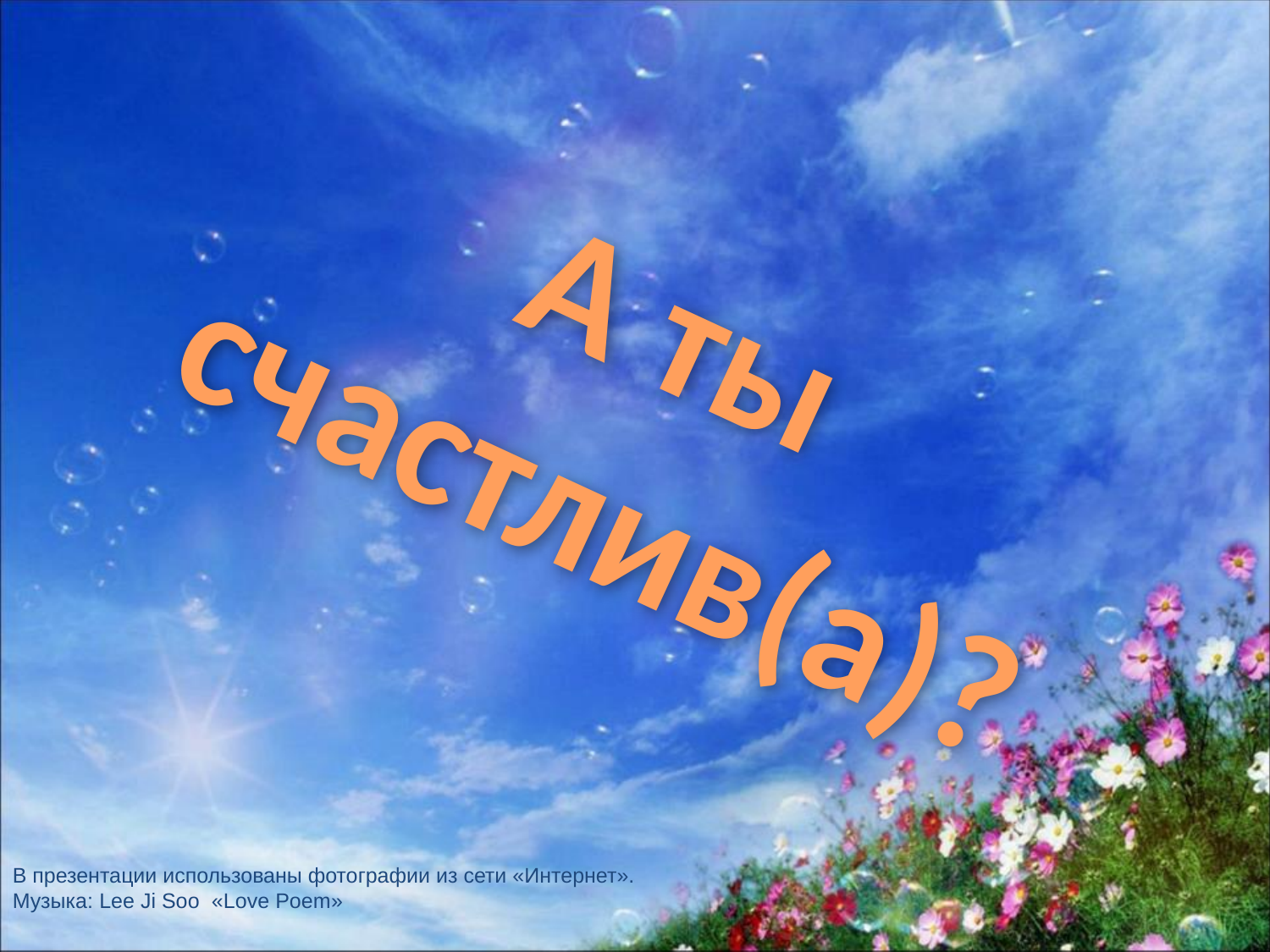

# А ты счастлив(а)?
В презентации использованы фотографии из сети «Интернет».
Музыка: Lee Ji Soo  «Love Poem»